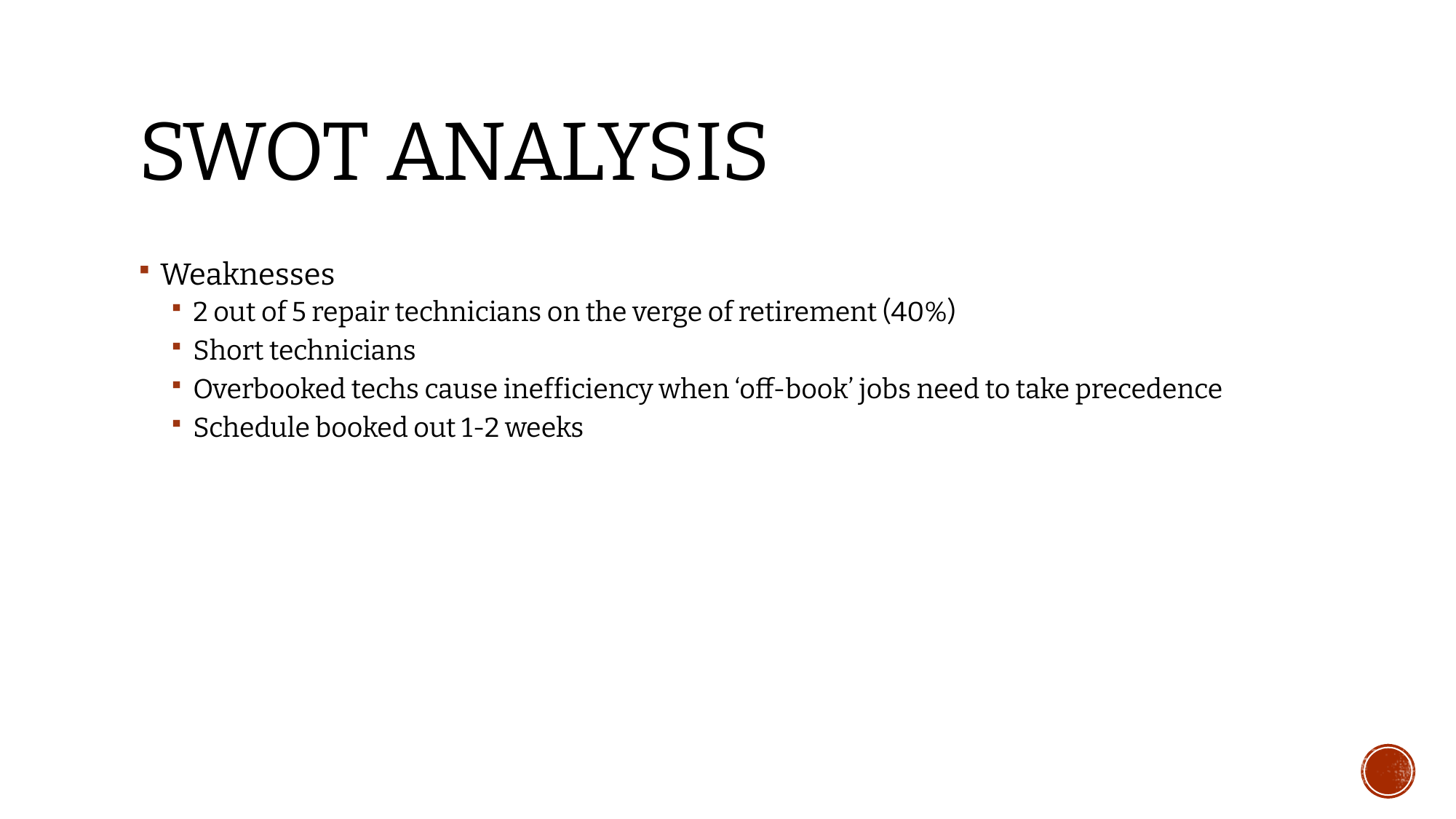

# SWOT Analysis
Weaknesses
2 out of 5 repair technicians on the verge of retirement (40%)
Short technicians
Overbooked techs cause inefficiency when ‘off-book’ jobs need to take precedence
Schedule booked out 1-2 weeks